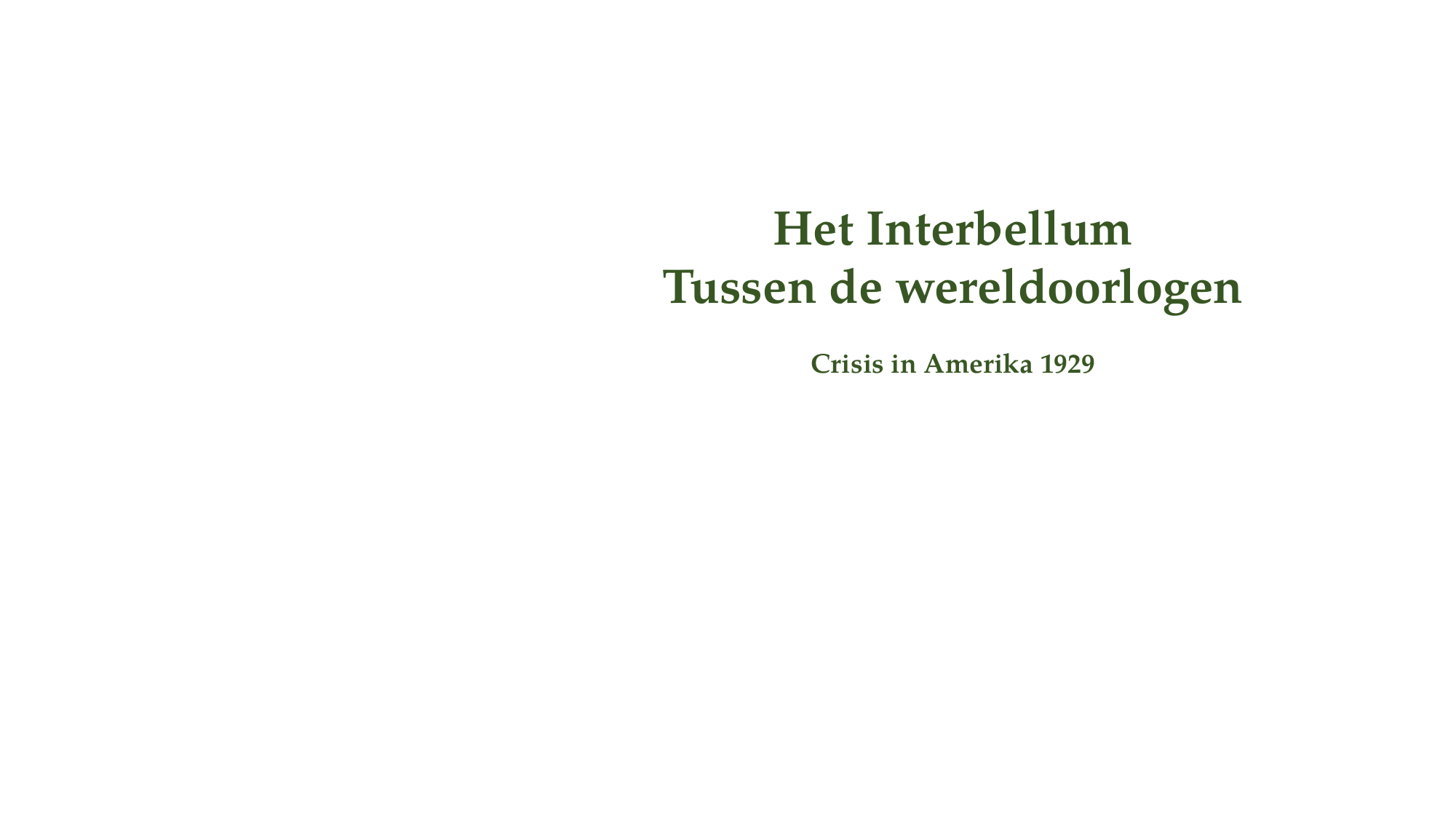

Het Interbellum
Tussen de wereldoorlogen

Crisis in Amerika 1929